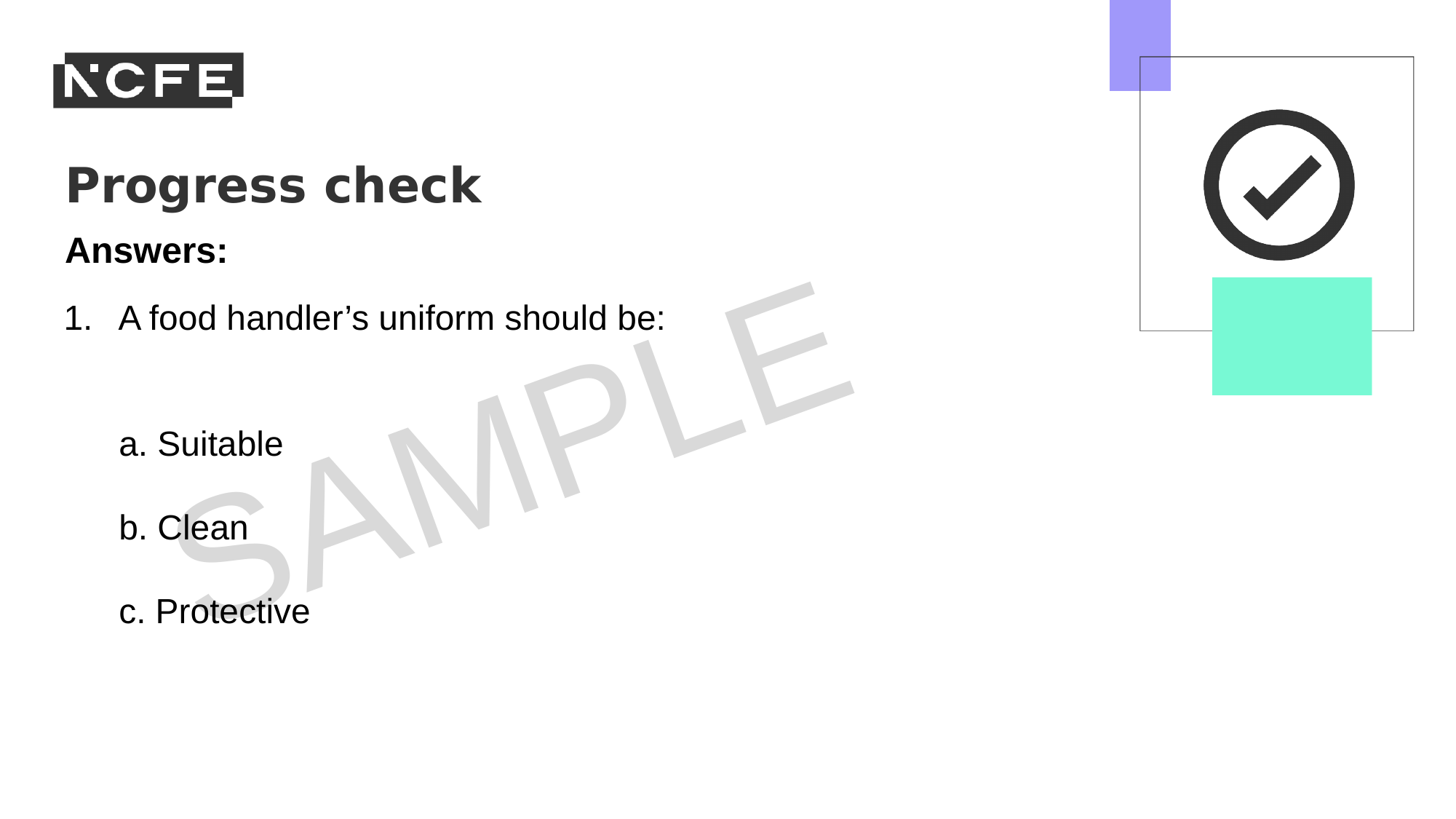

Answers:
A food handler’s uniform should be:
a. Suitable
b. Clean
c. Protective